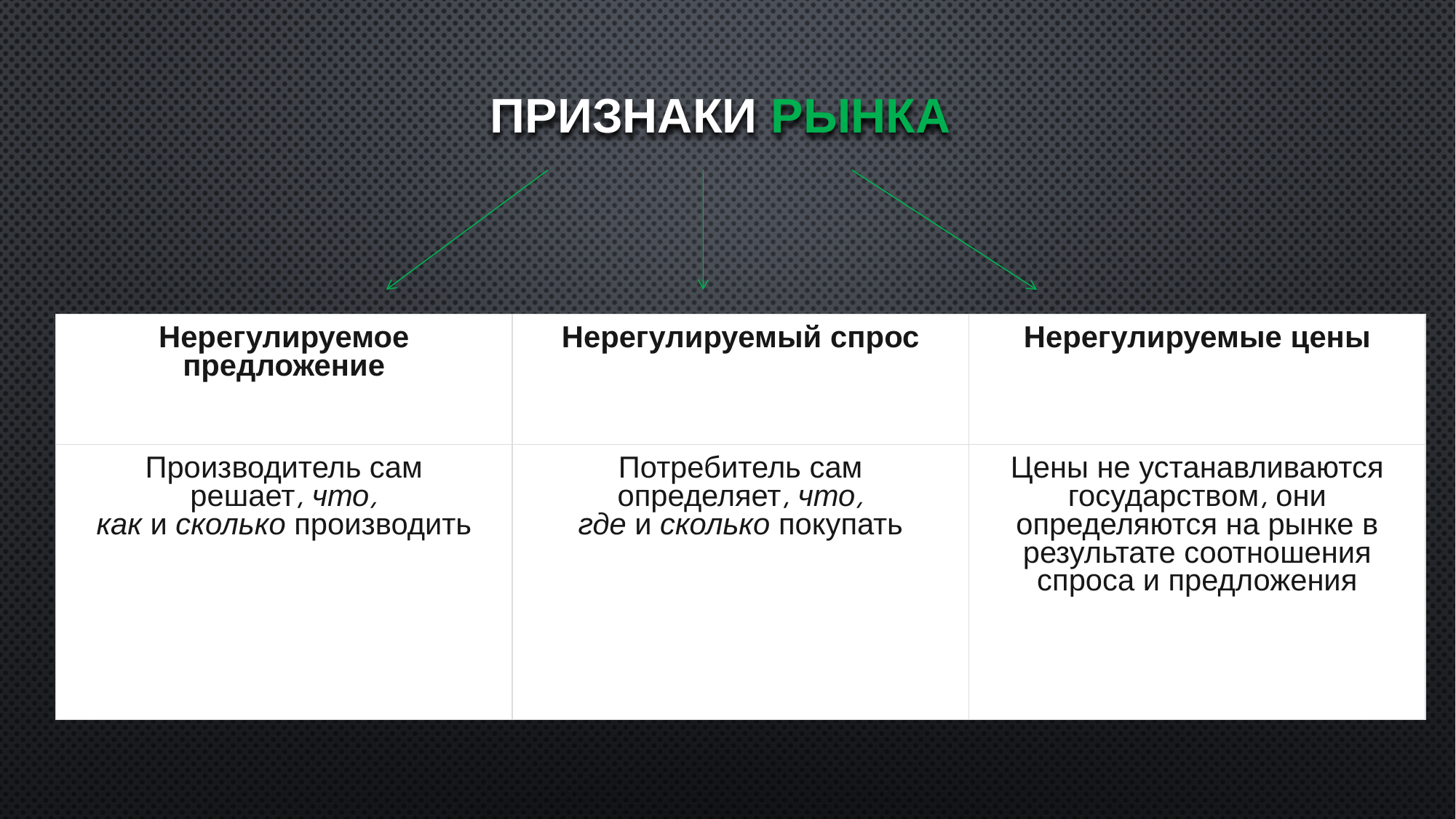

# ПРИЗНАКИ РЫНКА
| Нерегулируемое предложение | Нерегулируемый спрос | Нерегулируемые цены |
| --- | --- | --- |
| Производитель сам решает, что, как и сколько производить | Потребитель сам определяет, что, где и сколько покупать | Цены не устанавливаются государством, они определяются на рынке в результате соотношения спроса и предложения |